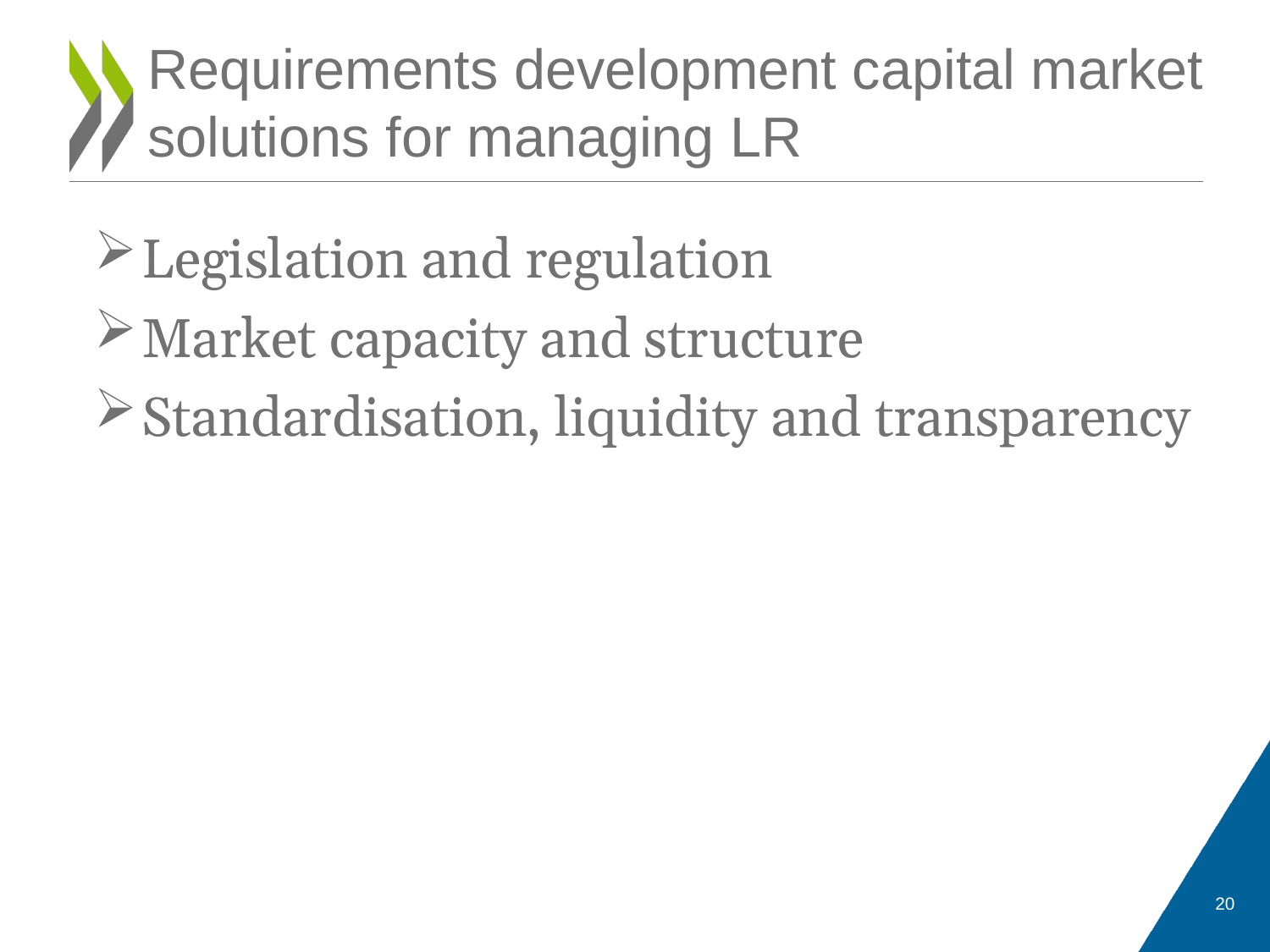

# Requirements development capital market solutions for managing LR
Legislation and regulation
Market capacity and structure
Standardisation, liquidity and transparency
20